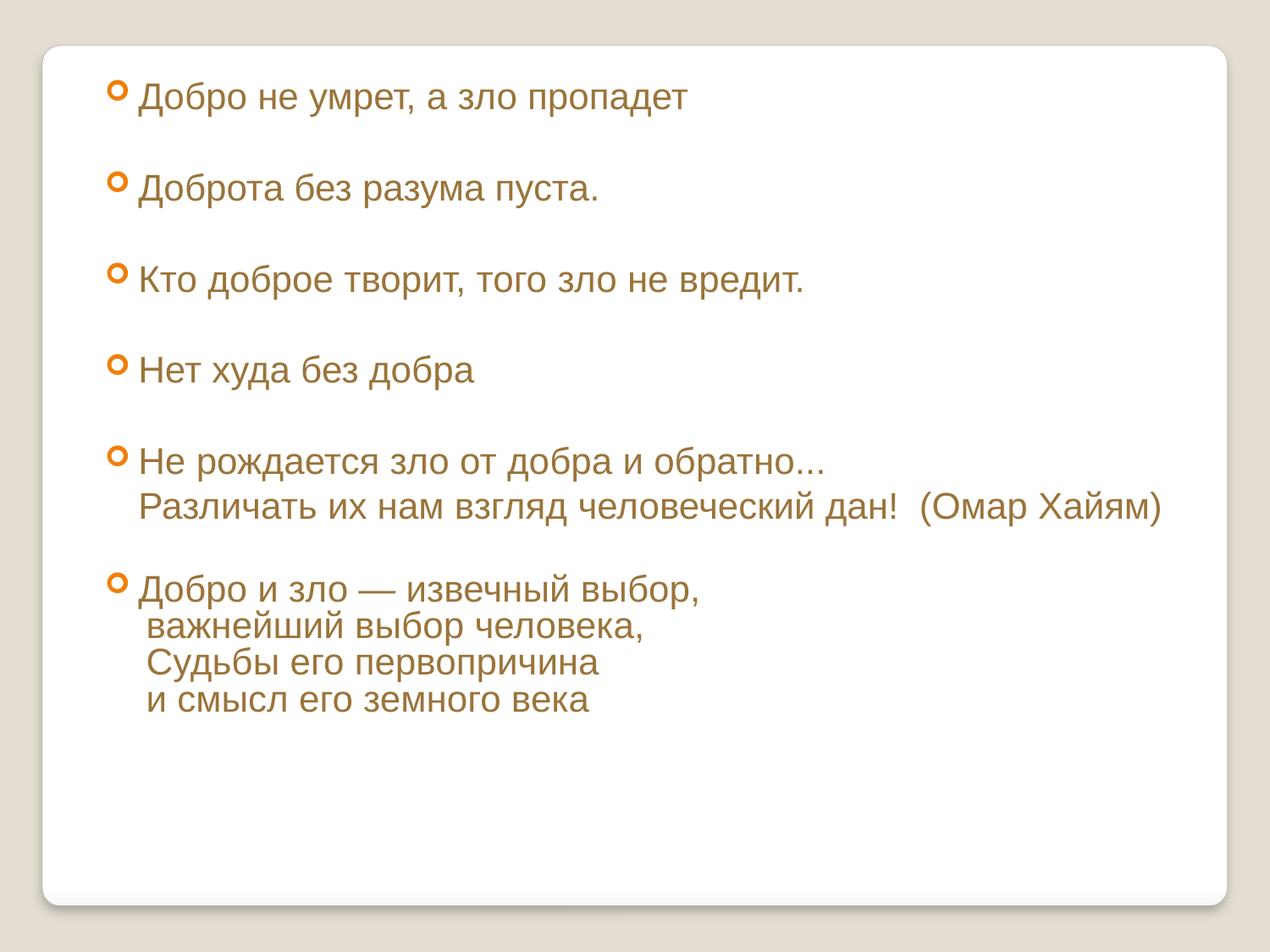

Добро не умрет, а зло пропадет

Доброта без разума пуста.

Кто доброе творит, того зло не вредит.

Нет худа без добра

Не рождается зло от добра и обратно...
Различать их нам взгляд человеческий дан!  (Омар Хайям)

Добро и зло — извечный выбор,
    важнейший выбор человека,
    Судьбы его первопричина
    и смысл его земного века